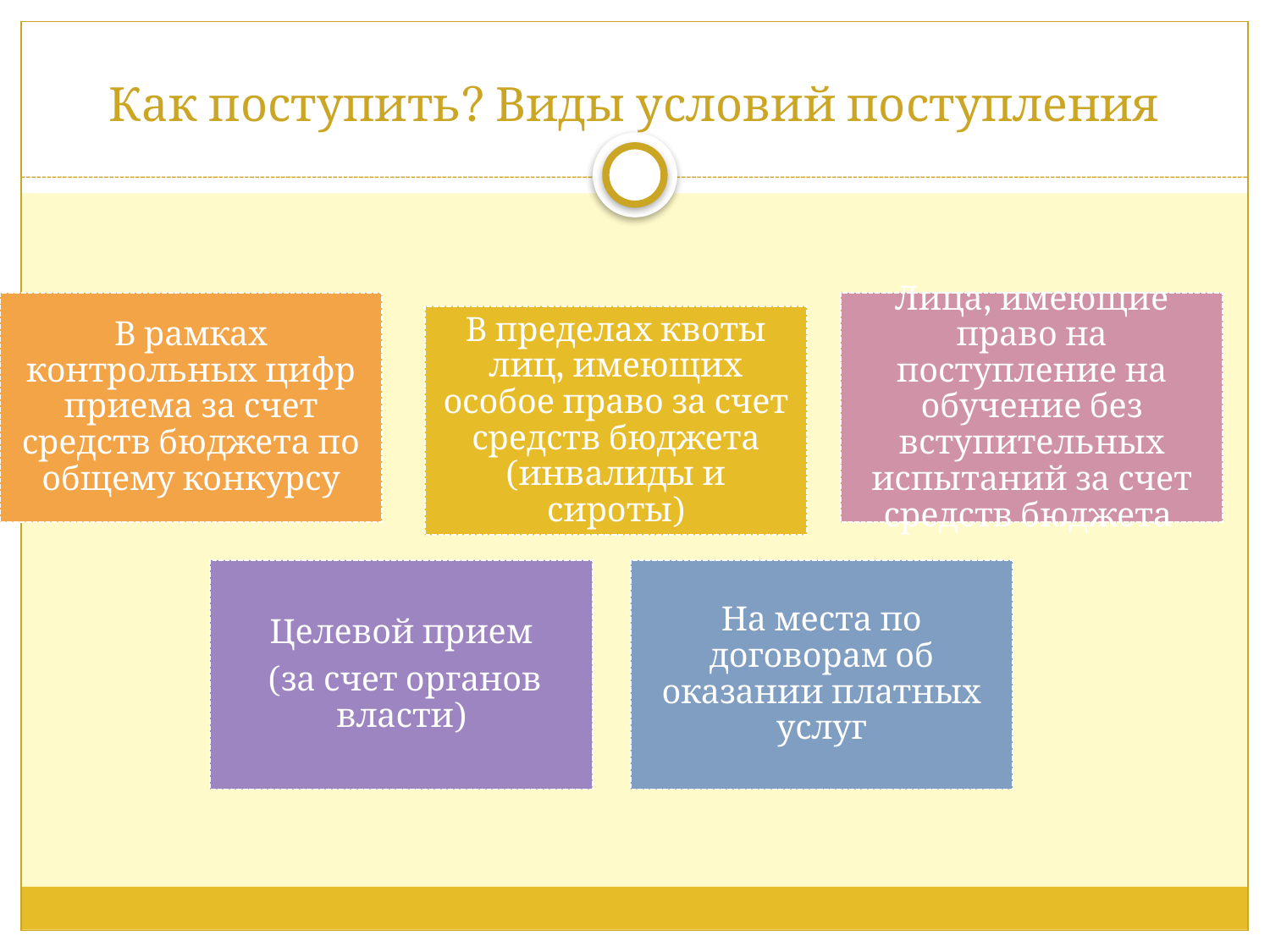

# Как поступить? Виды условий поступления
В рамках контрольных цифр приема за счет средств бюджета по общему конкурсу
В пределах квоты лиц, имеющих особое право за счет средств бюджета (инвалиды и сироты)
Лица, имеющие право на поступление на обучение без вступительных испытаний за счет средств бюджета
Целевой прием
 (за счет органов власти)
На места по договорам об оказании платных услуг